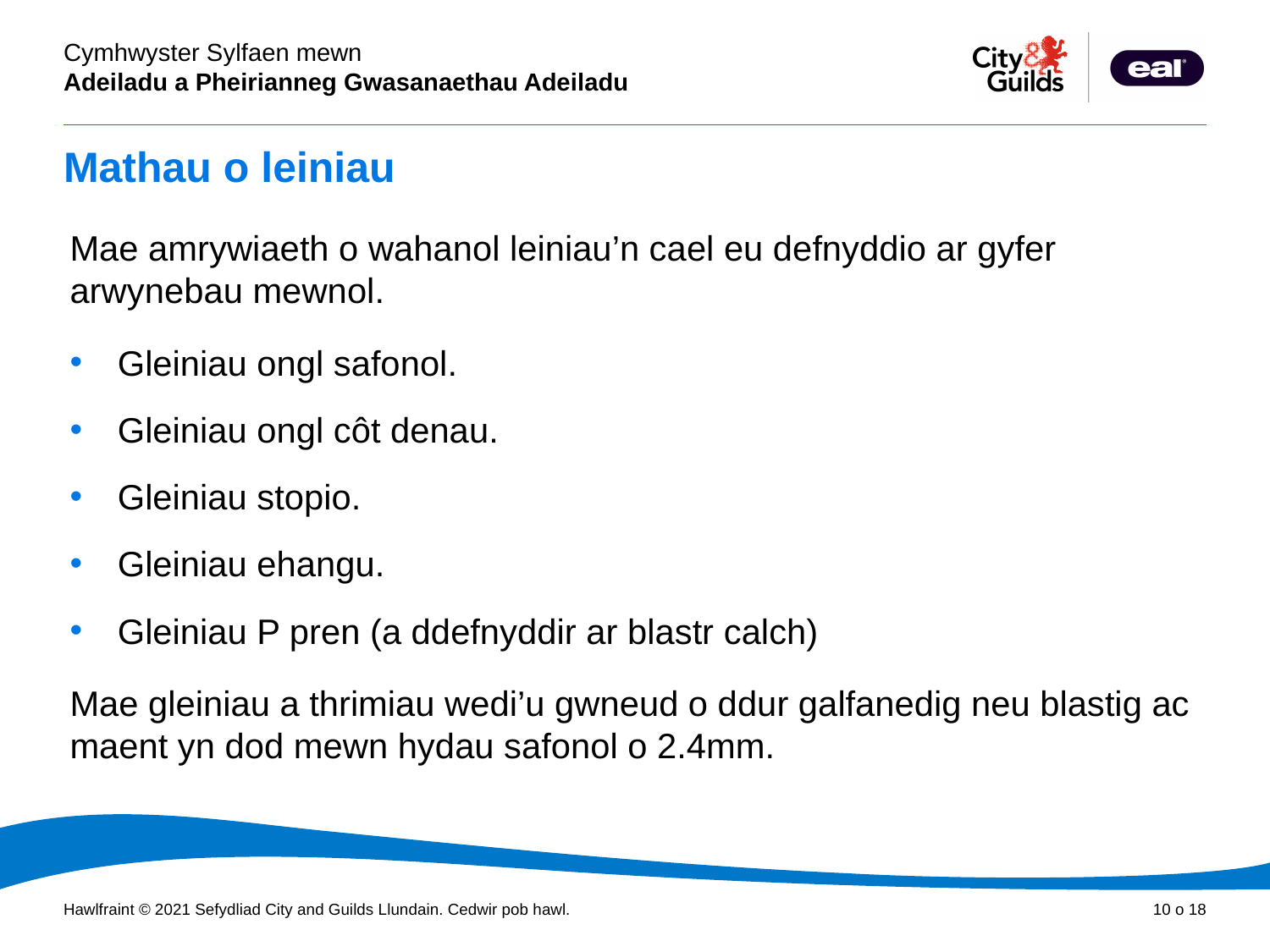

# Mathau o leiniau
Mae amrywiaeth o wahanol leiniau’n cael eu defnyddio ar gyfer arwynebau mewnol.
Gleiniau ongl safonol.
Gleiniau ongl côt denau.
Gleiniau stopio.
Gleiniau ehangu.
Gleiniau P pren (a ddefnyddir ar blastr calch)
Mae gleiniau a thrimiau wedi’u gwneud o ddur galfanedig neu blastig ac maent yn dod mewn hydau safonol o 2.4mm.